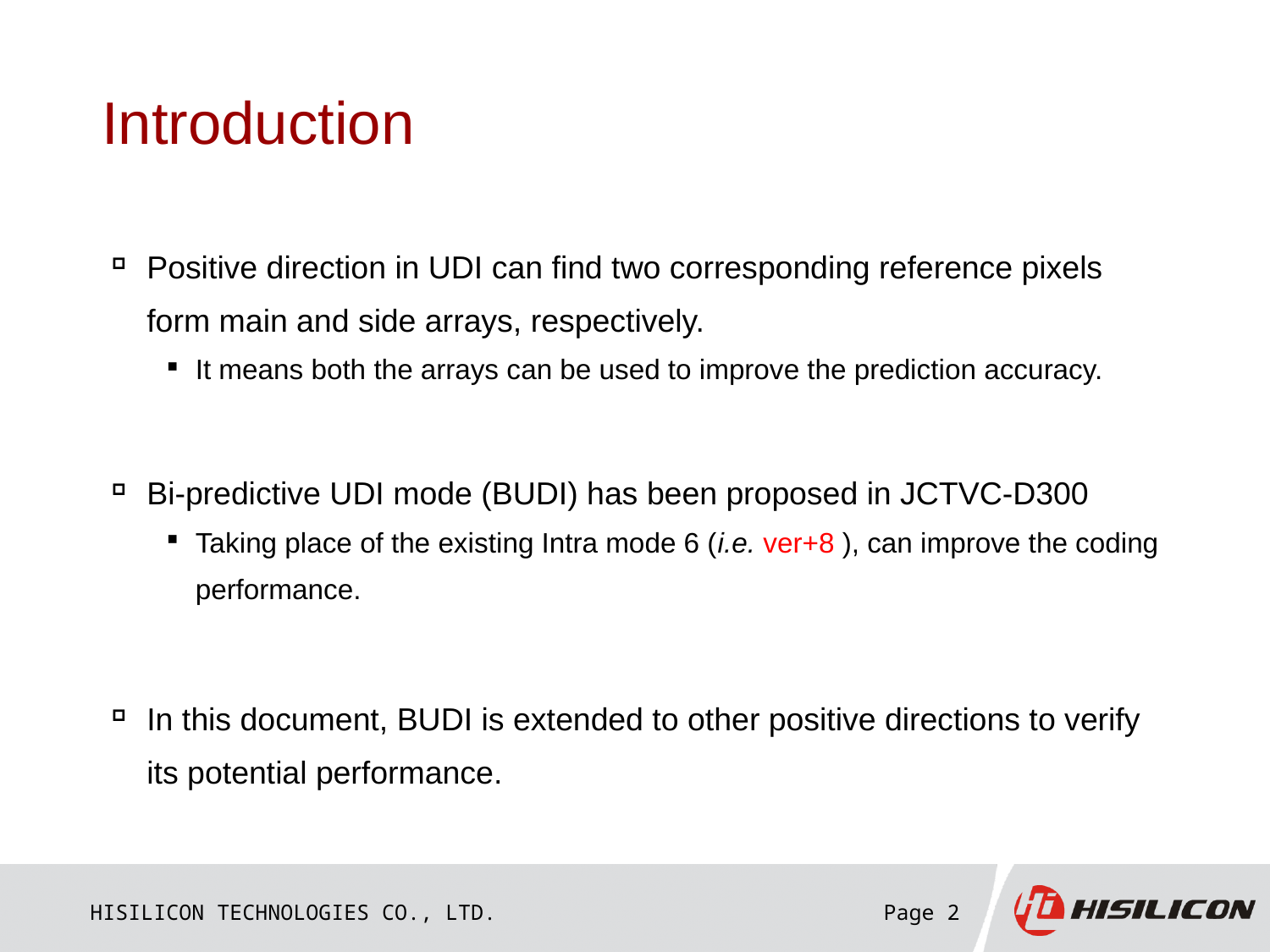

# Introduction
Positive direction in UDI can find two corresponding reference pixels form main and side arrays, respectively.
It means both the arrays can be used to improve the prediction accuracy.

Bi-predictive UDI mode (BUDI) has been proposed in JCTVC-D300
Taking place of the existing Intra mode 6 (i.e. ver+8 ), can improve the coding performance.

In this document, BUDI is extended to other positive directions to verify its potential performance.

Page 2